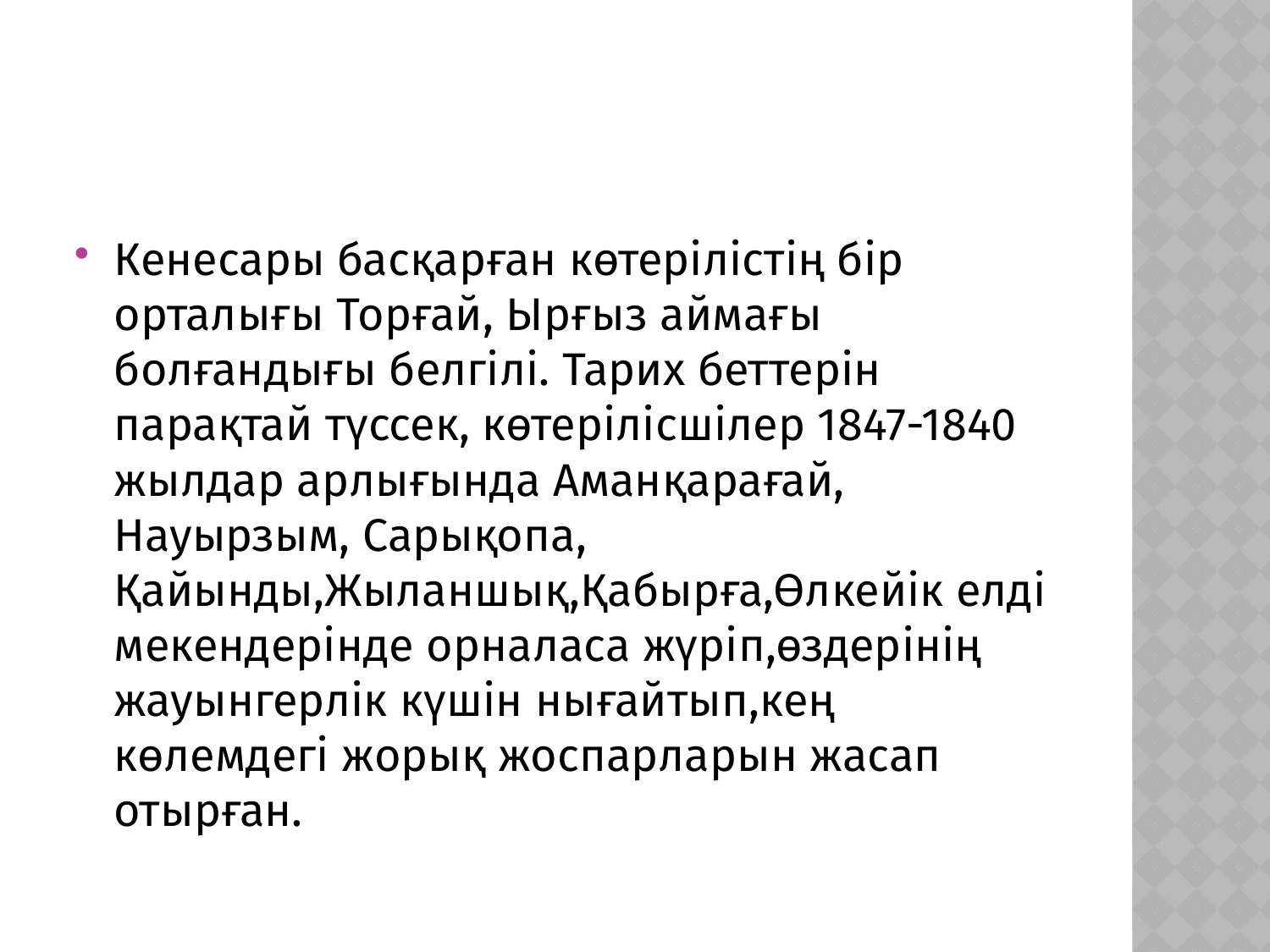

Кенесары басқарған көтерілістің бір орталығы Торғай, Ырғыз аймағы болғандығы белгілі. Тарих беттерін парақтай түссек, көтерілісшілер 1847-1840 жылдар арлығында Аманқарағай, Науырзым, Сарықопа, Қайынды,Жыланшық,Қабырға,Өлкейік елді мекендерінде орналаса жүріп,өздерінің жауынгерлік күшін нығайтып,кең көлемдегі жорық жоспарларын жасап отырған.